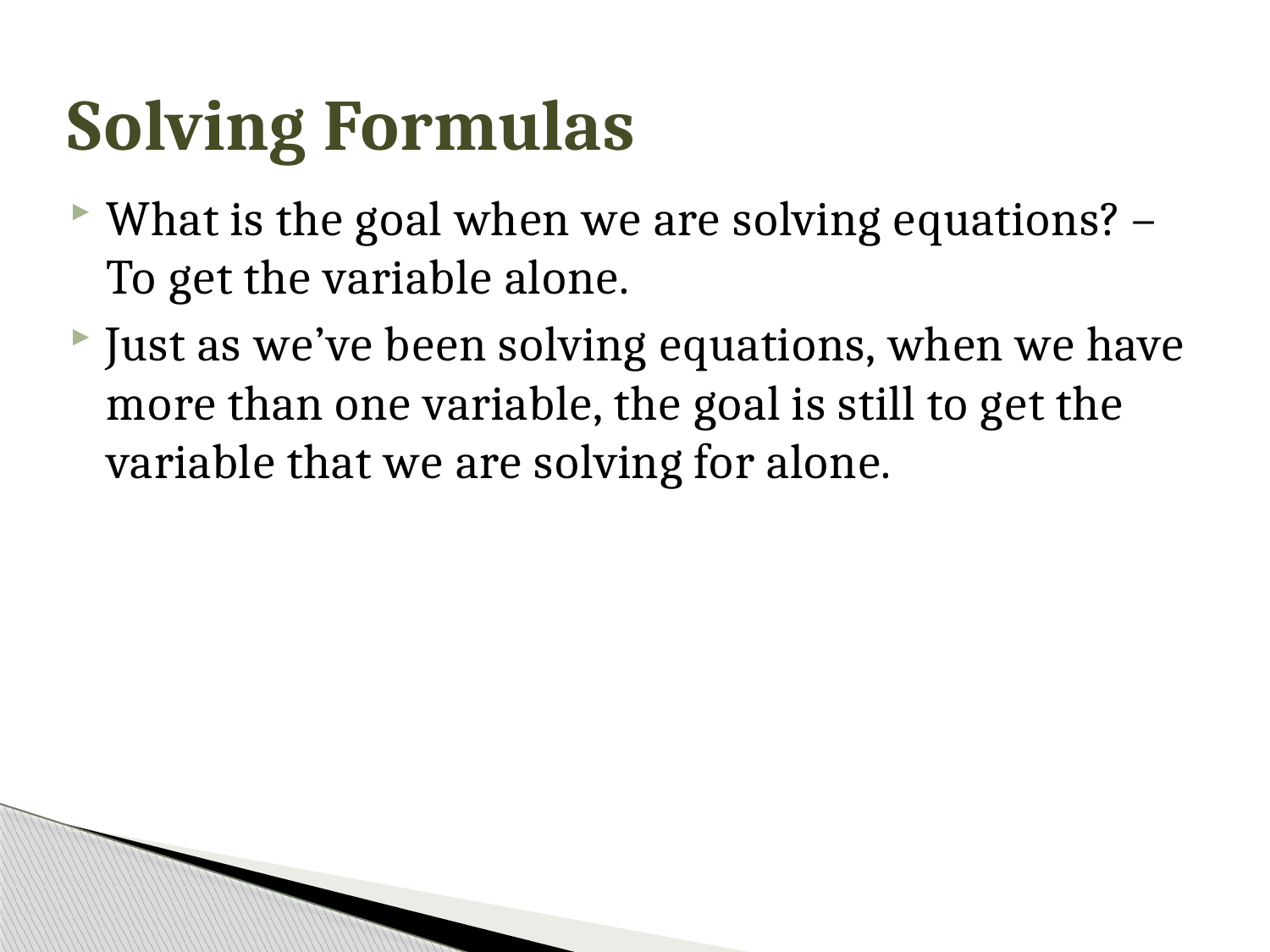

# Solving Formulas
What is the goal when we are solving equations? – To get the variable alone.
Just as we’ve been solving equations, when we have more than one variable, the goal is still to get the variable that we are solving for alone.